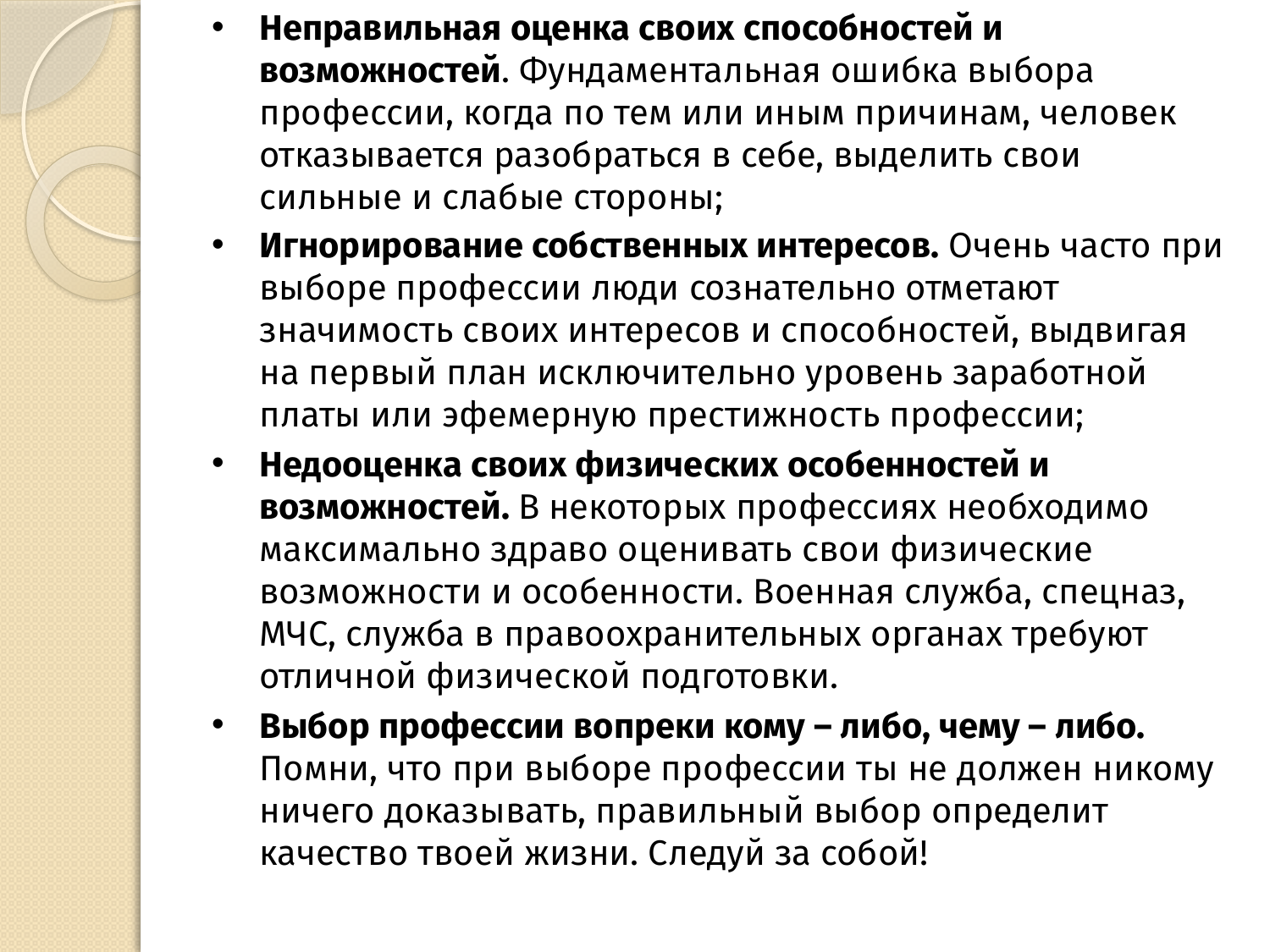

# Неправильная оценка своих способностей и возможностей. Фундаментальная ошибка выбора профессии, когда по тем или иным причинам, человек отказывается разобраться в себе, выделить свои сильные и слабые стороны;
Игнорирование собственных интересов. Очень часто при выборе профессии люди сознательно отметают значимость своих интересов и способностей, выдвигая на первый план исключительно уровень заработной платы или эфемерную престижность профессии;
Недооценка своих физических особенностей и возможностей. В некоторых профессиях необходимо максимально здраво оценивать свои физические возможности и особенности. Военная служба, спецназ, МЧС, служба в правоохранительных органах требуют отличной физической подготовки.
Выбор профессии вопреки кому – либо, чему – либо. Помни, что при выборе профессии ты не должен никому ничего доказывать, правильный выбор определит качество твоей жизни. Следуй за собой!